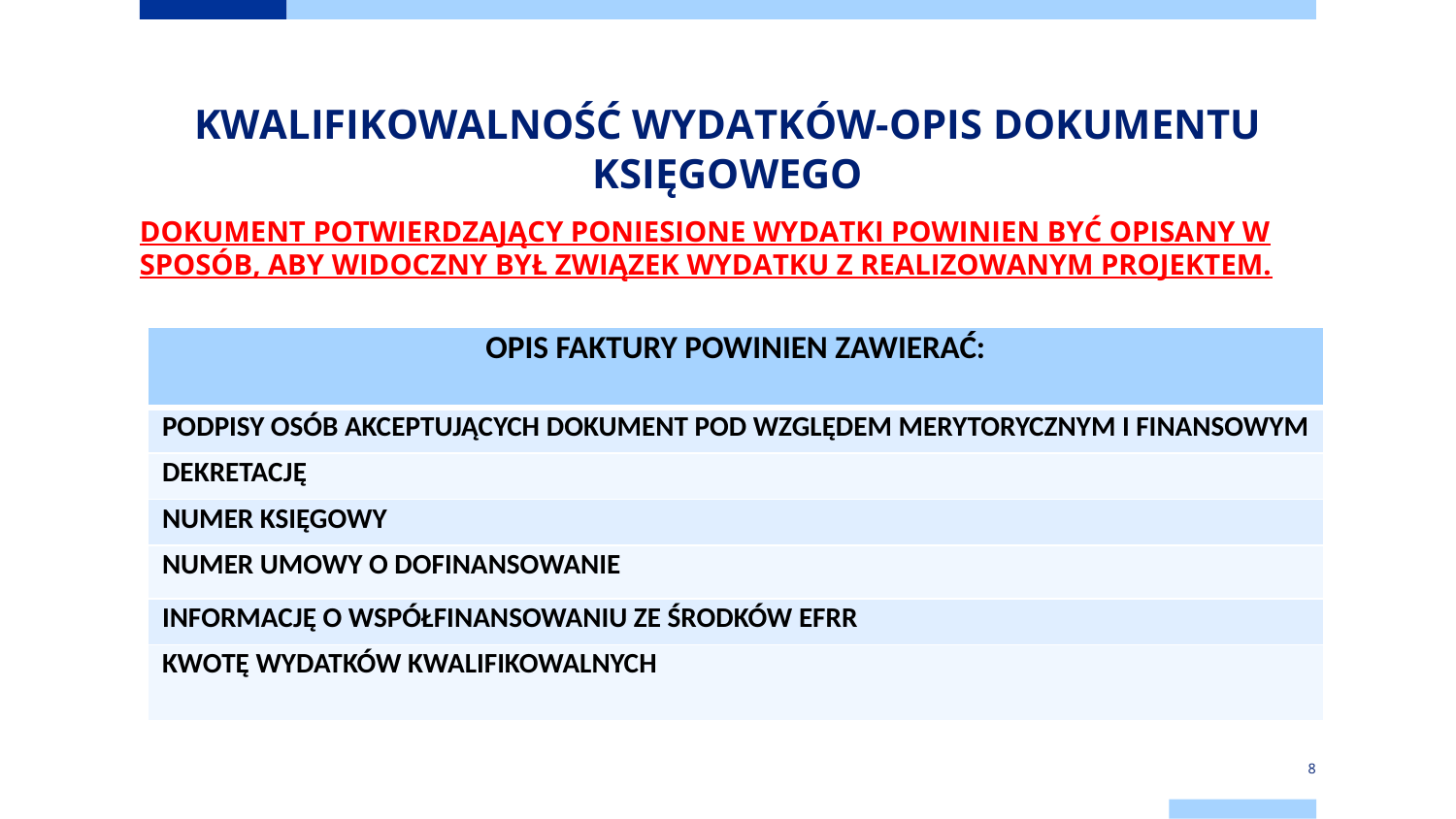

# KWALIFIKOWALNOŚĆ WYDATKÓW-OPIS DOKUMENTU KSIĘGOWEGO
DOKUMENT POTWIERDZAJĄCY PONIESIONE WYDATKI POWINIEN BYĆ OPISANY W SPOSÓB, ABY WIDOCZNY BYŁ ZWIĄZEK WYDATKU Z REALIZOWANYM PROJEKTEM.

| OPIS FAKTURY POWINIEN ZAWIERAĆ: |
| --- |
| PODPISY OSÓB AKCEPTUJĄCYCH DOKUMENT POD WZGLĘDEM MERYTORYCZNYM I FINANSOWYM |
| DEKRETACJĘ |
| NUMER KSIĘGOWY |
| NUMER UMOWY O DOFINANSOWANIE |
| INFORMACJĘ O WSPÓŁFINANSOWANIU ZE ŚRODKÓW EFRR |
| KWOTĘ WYDATKÓW KWALIFIKOWALNYCH |
8